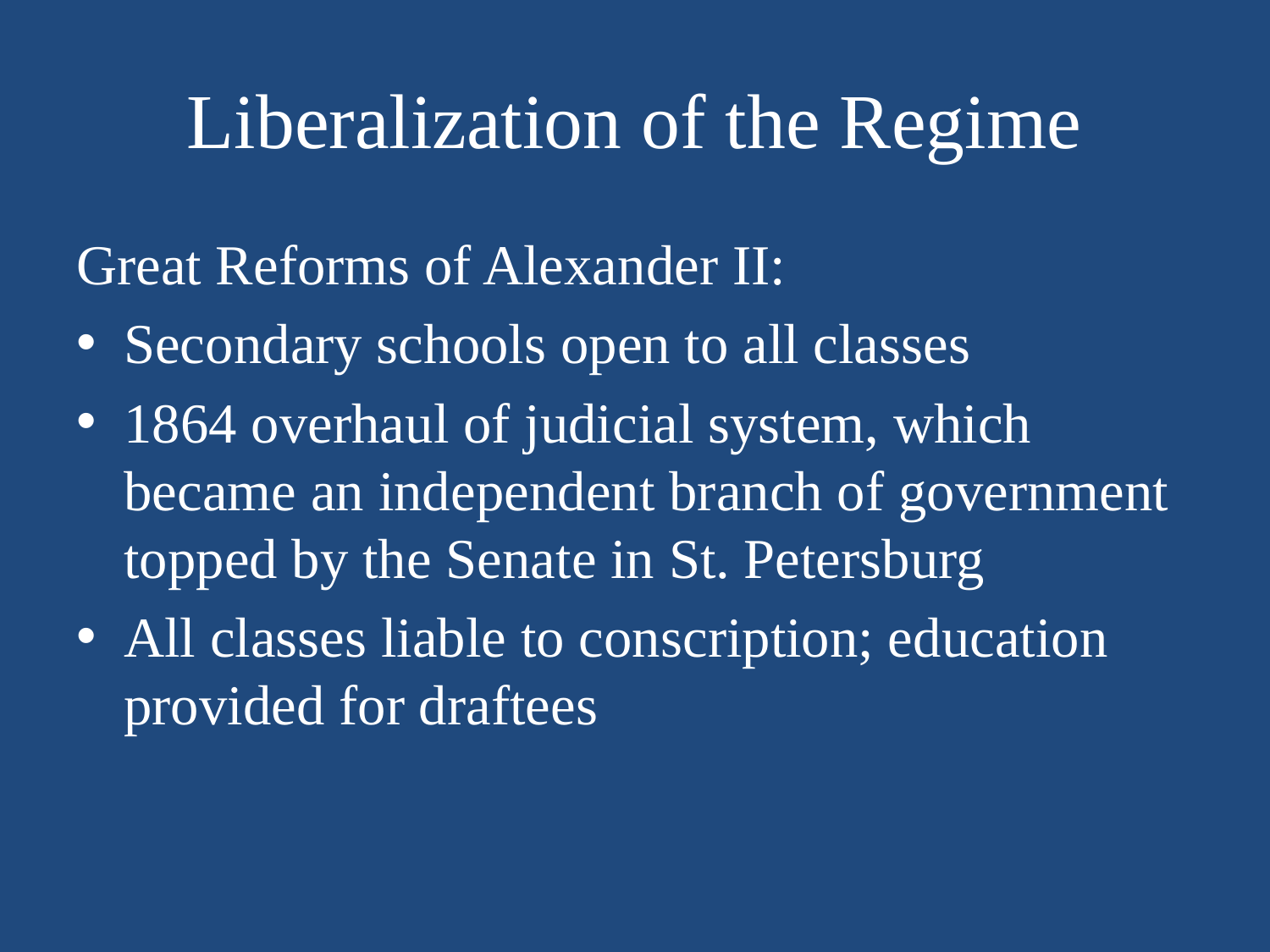

# Liberalization of the Regime
Great Reforms of Alexander II:
Secondary schools open to all classes
1864 overhaul of judicial system, which became an independent branch of government topped by the Senate in St. Petersburg
All classes liable to conscription; education provided for draftees